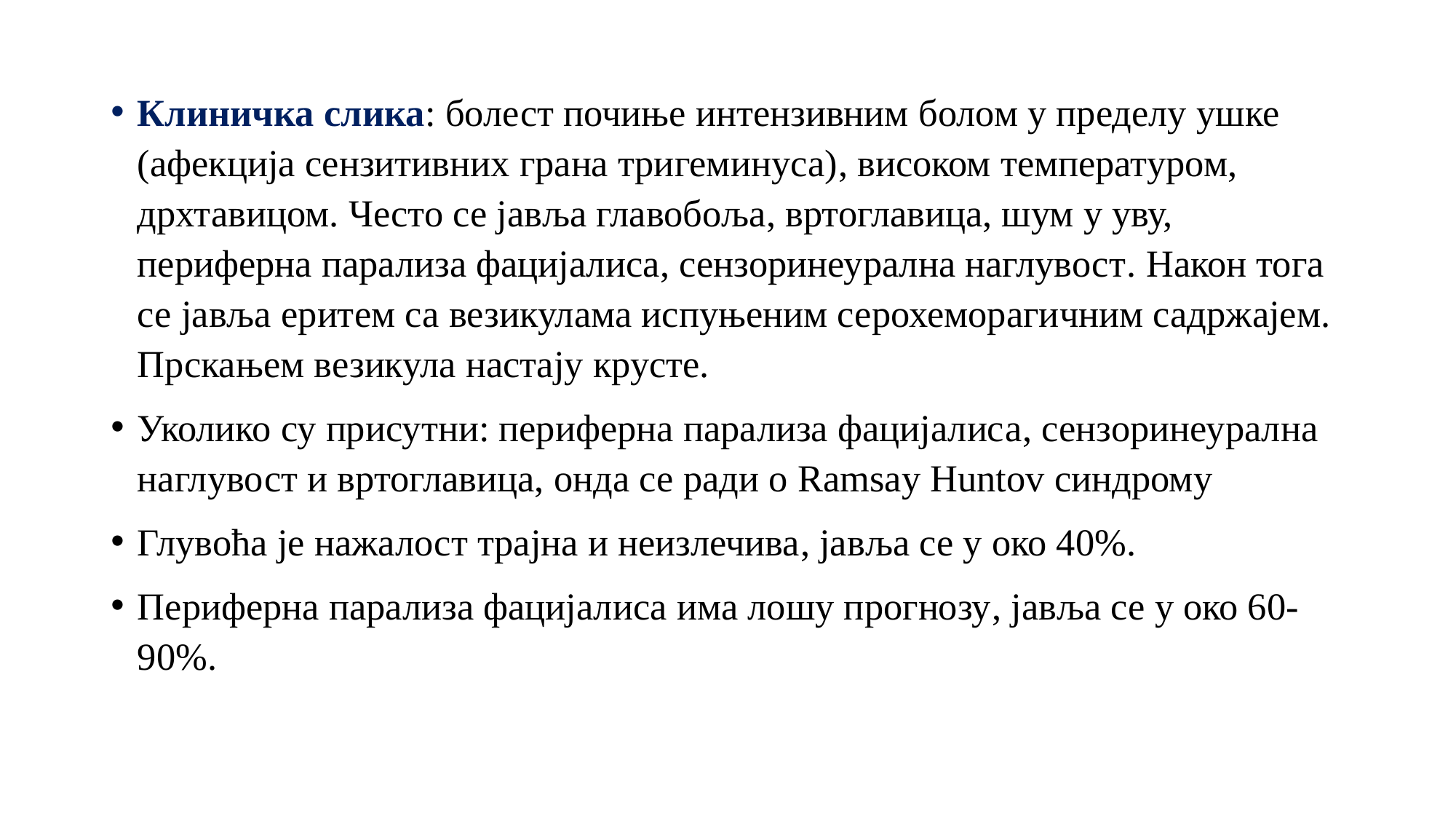

Клиничка слика: болест почиње интензивним болом у пределу ушке (афекција сензитивних грана тригеминуса), високом температуром, дрхтавицом. Често се јавља главобоља, вртоглавица, шум у уву, периферна парализа фацијалиса, сензоринеурална наглувост. Након тога се јавља еритем са везикулама испуњеним серохеморагичним садржајем. Прскањем везикула настају крусте.
Уколико су присутни: периферна парализа фацијалиса, сензоринеурална наглувост и вртоглавица, онда се ради о Ramsay Huntov синдрому
Глувоћа је нажалост трајна и неизлечива, јавља се у око 40%.
Периферна парализа фацијалиса има лошу прогнозу, јавља се у око 60-90%.